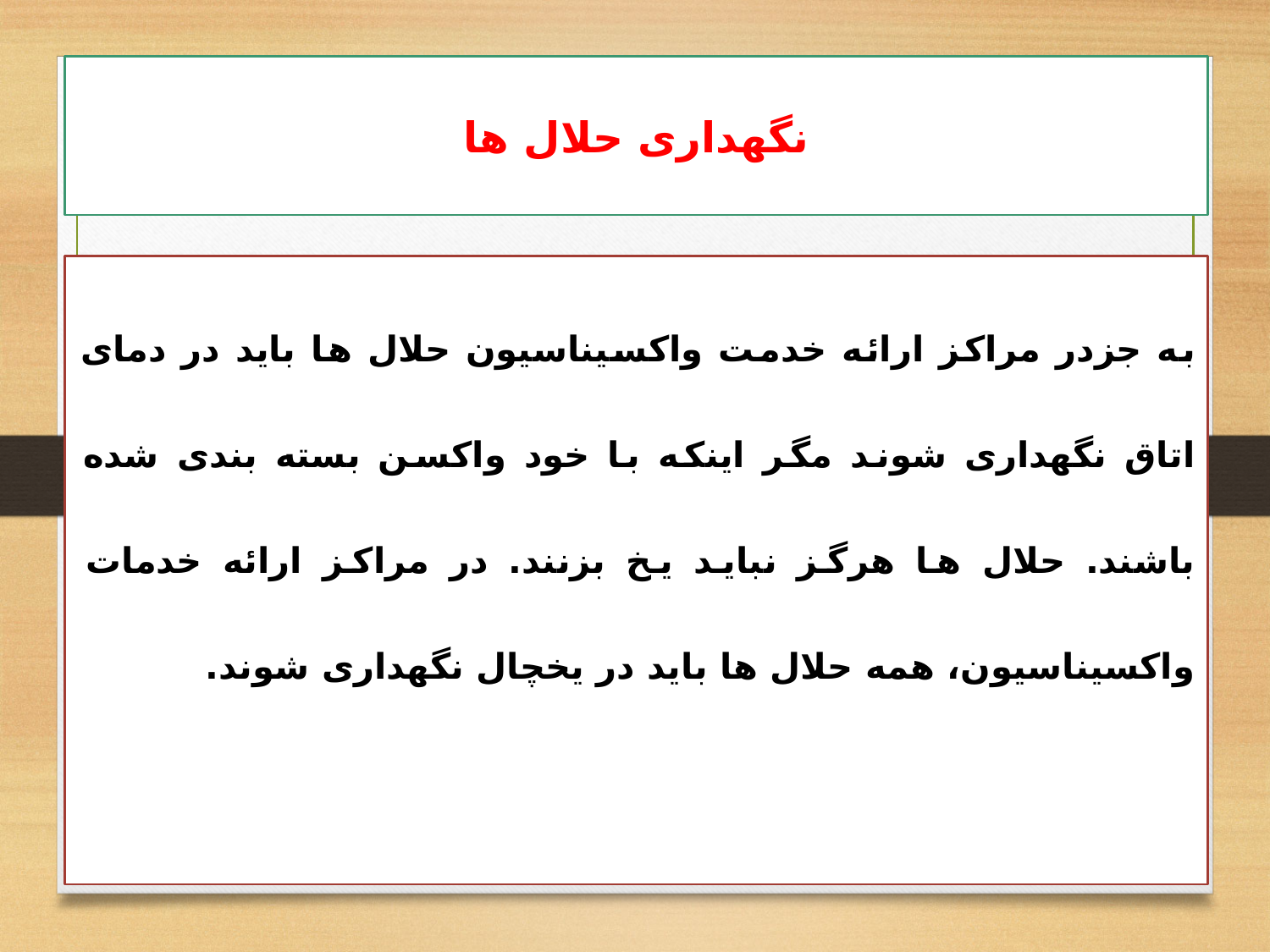

# نگهداری حلال ها
به جزدر مراکز ارائه خدمت واکسیناسیون حلال ها باید در دمای اتاق نگهداری شوند مگر اینکه با خود واکسن بسته بندی شده باشند. حلال ها هرگز نباید یخ بزنند. در مراکز ارائه خدمات واکسیناسیون، همه حلال ها باید در یخچال نگهداری شوند.